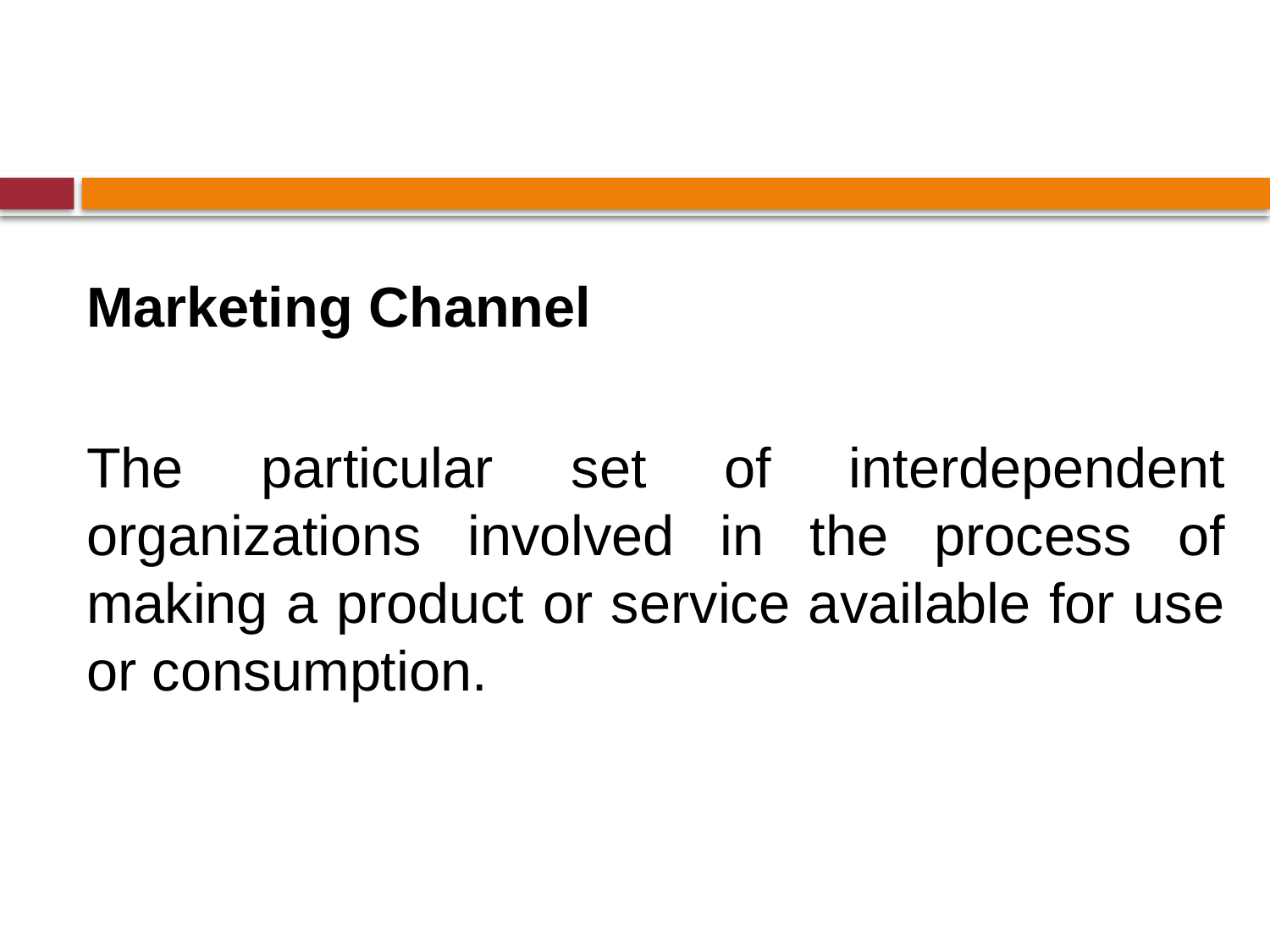

#
Marketing Channel

The particular set of interdependent organizations involved in the process of making a product or service available for use or consumption.